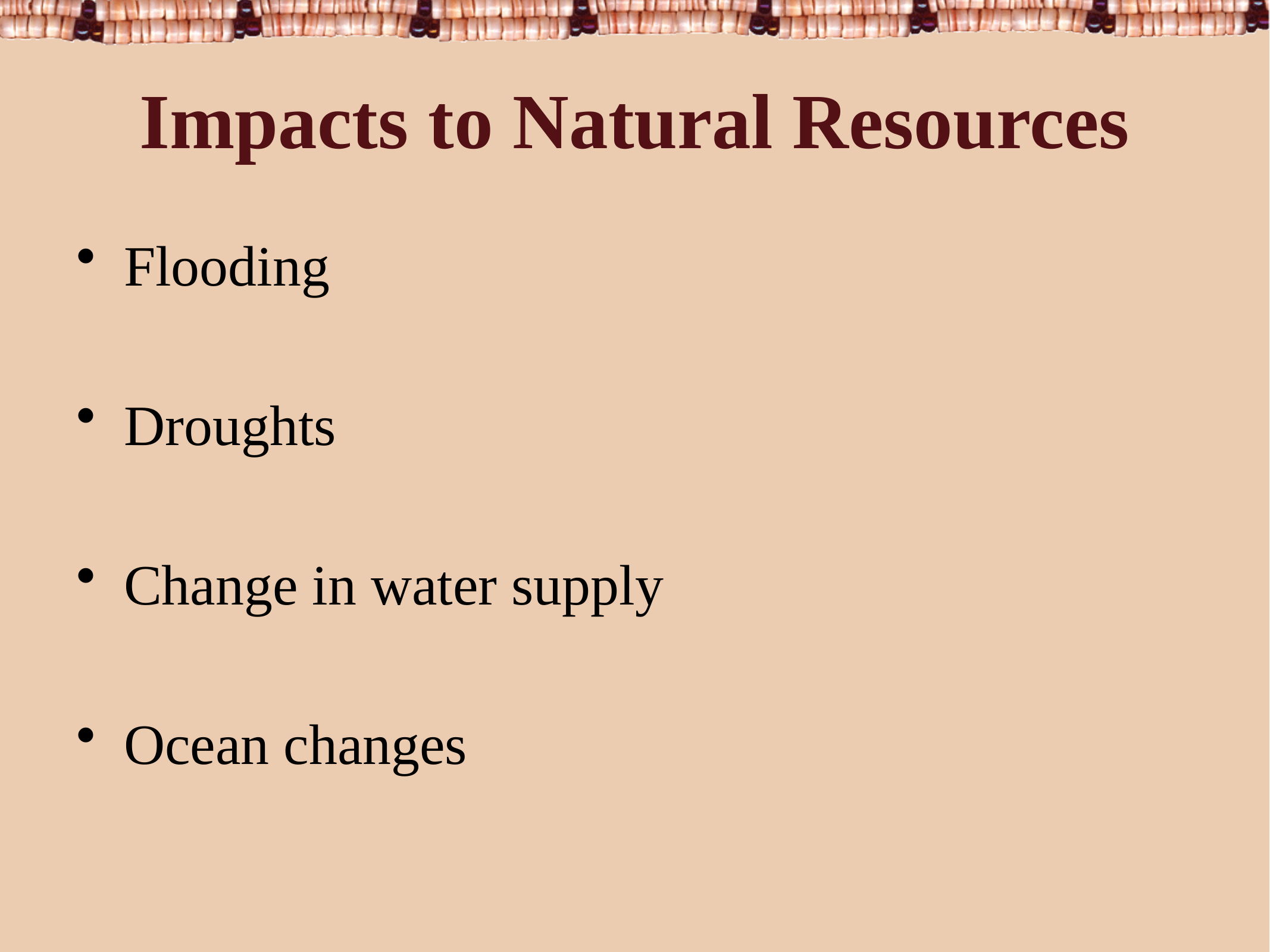

# Impacts to Natural Resources
Flooding

Droughts

Change in water supply

Ocean changes